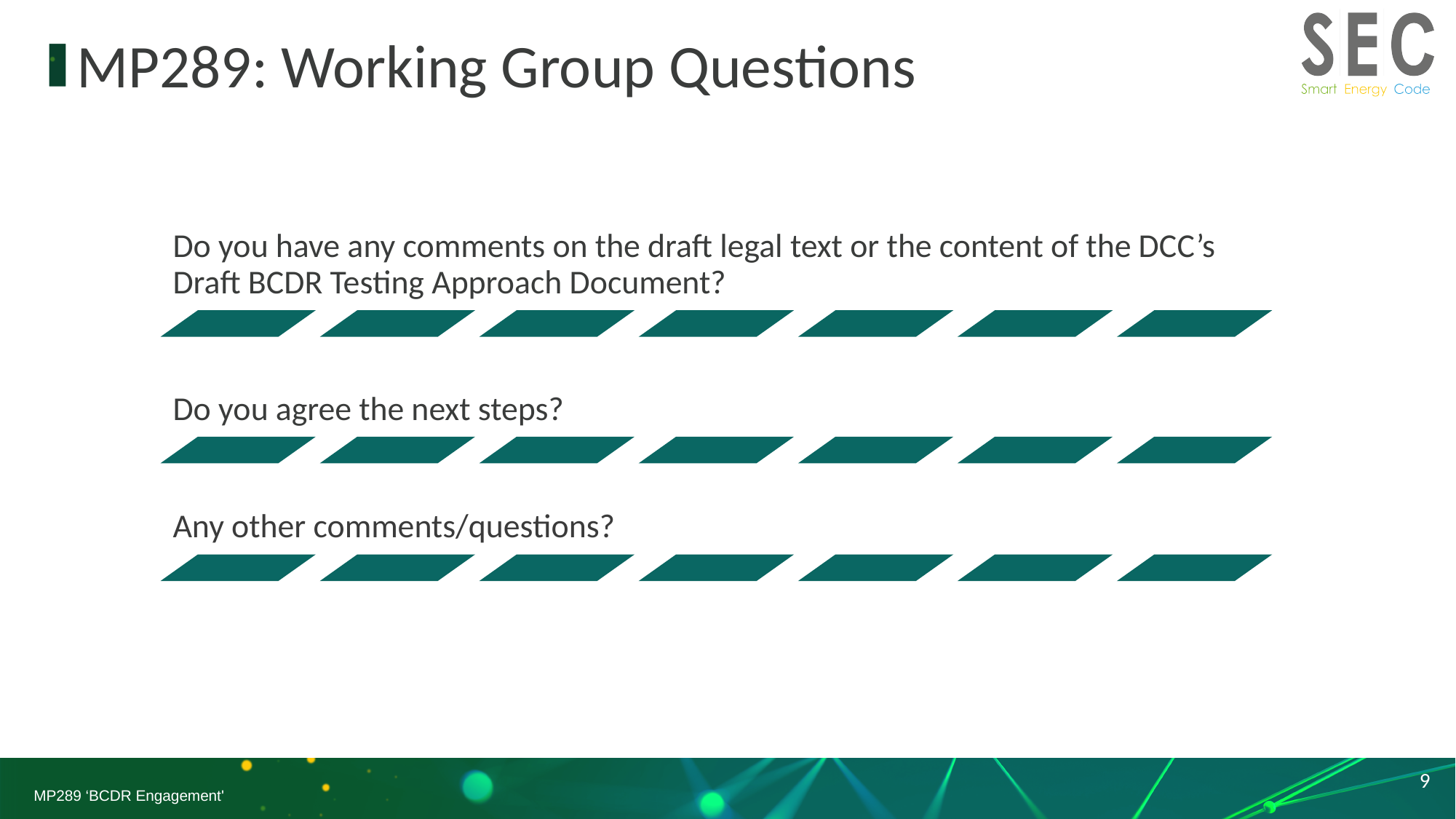

# MP289: Working Group Questions
Do you have any comments on the draft legal text or the content of the DCC’s Draft BCDR Testing Approach Document?
Do you agree the next steps?
Any other comments/questions?
9
MP289 ‘BCDR Engagement'